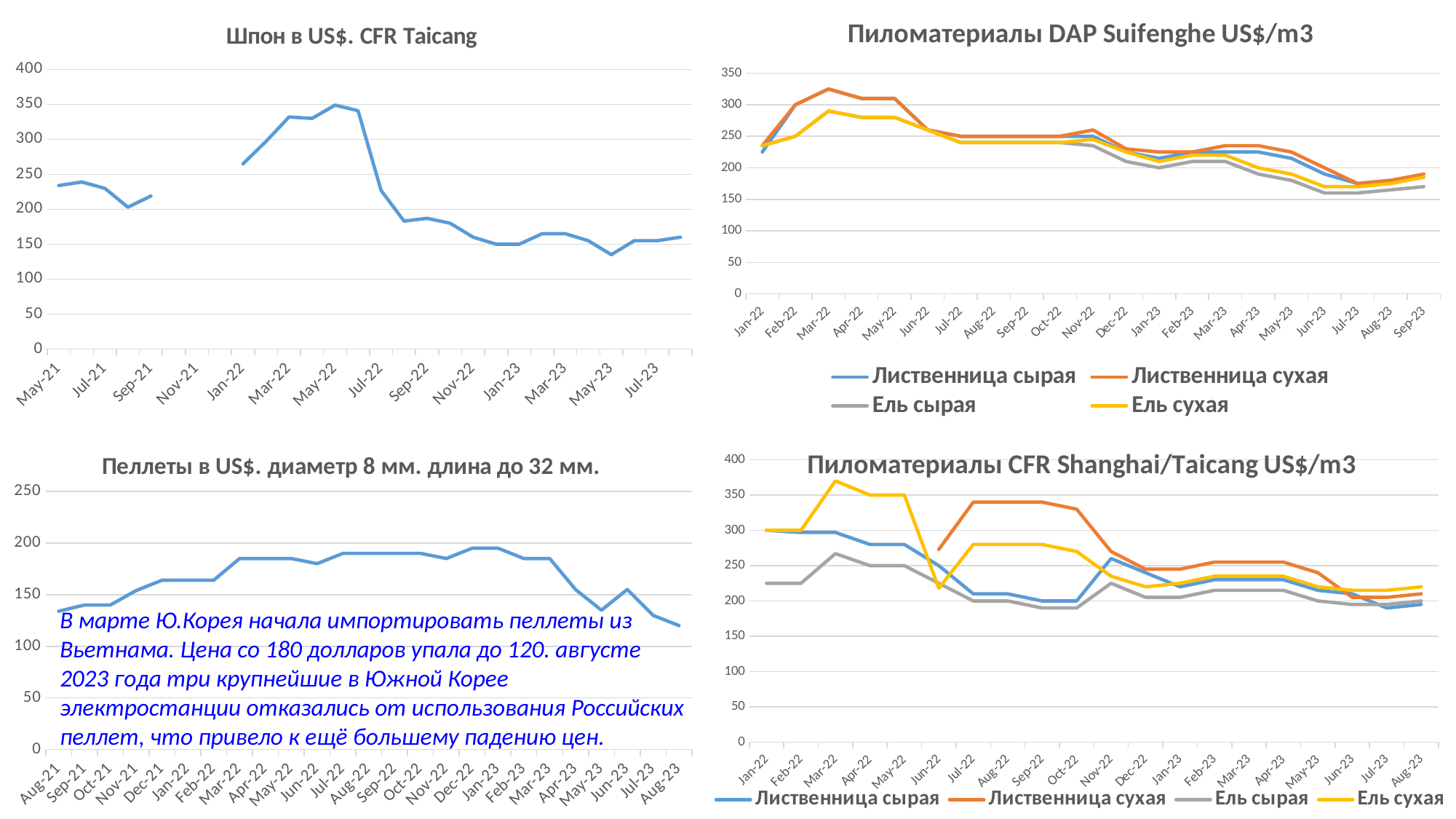

### Chart:

| Category | Шпон в US$. CFR Taicang |
|---|---|
| 44317 | 234.0 |
| 44348 | 239.0 |
| 44378 | 230.0 |
| 44409 | 203.0 |
| 44440 | 219.0 |
| 44470 | None |
| 44501 | 245.0 |
| 44531 | None |
| 44562 | 265.0 |
| 44593 | 297.0 |
| 44621 | 332.0 |
| 44652 | 330.0 |
| 44682 | 349.0 |
| 44713 | 341.0 |
| 44743 | 227.0 |
| 44774 | 183.0 |
| 44805 | 187.0 |
| 44835 | 180.0 |
| 44866 | 160.0 |
| 44896 | 150.0 |
| 44927 | 150.0 |
| 44958 | 165.0 |
| 44986 | 165.0 |
| 45017 | 155.0 |
| 45047 | 135.0 |
| 45078 | 155.0 |
| 45108 | 155.0 |
| 45139 | 160.0 |

### Chart: Пиломатериалы DAP Suifenghe US$/m3

| Category | Лиственница сырая | Лиственница сухая | Ель сырая | Ель сухая |
|---|---|---|---|---|
| 44562 | 225.0 | 235.0 | 235.0 | 235.0 |
| 44593 | 300.0 | 300.0 | 250.0 | 250.0 |
| 44621 | 325.0 | 325.0 | 290.0 | 290.0 |
| 44652 | 310.0 | 310.0 | 280.0 | 280.0 |
| 44682 | 310.0 | 310.0 | 280.0 | 280.0 |
| 44713 | 260.0 | 260.0 | 260.0 | 260.0 |
| 44743 | 250.0 | 250.0 | 240.0 | 240.0 |
| 44774 | 250.0 | 250.0 | 240.0 | 240.0 |
| 44805 | 250.0 | 250.0 | 240.0 | 240.0 |
| 44835 | 250.0 | 250.0 | 240.0 | 240.0 |
| 44866 | 250.0 | 260.0 | 235.0 | 245.0 |
| 44896 | 225.0 | 230.0 | 210.0 | 225.0 |
| 44927 | 215.0 | 225.0 | 200.0 | 210.0 |
| 44958 | 225.0 | 225.0 | 210.0 | 220.0 |
| 44986 | 225.0 | 235.0 | 210.0 | 220.0 |
| 45017 | 225.0 | 235.0 | 190.0 | 200.0 |
| 45047 | 215.0 | 225.0 | 180.0 | 190.0 |
| 45078 | 190.0 | 200.0 | 160.0 | 170.0 |
| 45108 | 175.0 | 175.0 | 160.0 | 170.0 |
| 45139 | 180.0 | 180.0 | 165.0 | 175.0 |
| 45170 | 185.0 | 190.0 | 170.0 | 185.0 |

### Chart: Пиломатериалы CFR Shanghai/Taicang US$/m3

| Category | Лиственница сырая | Лиственница сухая | Ель сырая | Ель сухая |
|---|---|---|---|---|
| 44562 | 300.0 | None | 225.0 | 300.0 |
| 44593 | 297.0 | None | 225.0 | 300.0 |
| 44621 | 297.0 | None | 267.0 | 370.0 |
| 44652 | 280.0 | None | 250.0 | 350.0 |
| 44682 | 280.0 | None | 250.0 | 350.0 |
| 44713 | 250.0 | 273.0 | 225.0 | 218.0 |
| 44743 | 210.0 | 340.0 | 200.0 | 280.0 |
| 44774 | 210.0 | 340.0 | 200.0 | 280.0 |
| 44805 | 200.0 | 340.0 | 190.0 | 280.0 |
| 44835 | 200.0 | 330.0 | 190.0 | 270.0 |
| 44866 | 260.0 | 270.0 | 225.0 | 235.0 |
| 44896 | 240.0 | 245.0 | 205.0 | 220.0 |
| 44927 | 220.0 | 245.0 | 205.0 | 225.0 |
| 44958 | 230.0 | 255.0 | 215.0 | 235.0 |
| 44986 | 230.0 | 255.0 | 215.0 | 235.0 |
| 45017 | 230.0 | 255.0 | 215.0 | 235.0 |
| 45047 | 215.0 | 240.0 | 200.0 | 220.0 |
| 45078 | 210.0 | 205.0 | 195.0 | 215.0 |
| 45108 | 190.0 | 205.0 | 195.0 | 215.0 |
| 45139 | 195.0 | 210.0 | 200.0 | 220.0 |

### Chart:

| Category | Пеллеты в US$. диаметр 8 мм. длина до 32 мм. |
|---|---|
| 44409 | 134.0 |
| 44440 | 140.0 |
| 44470 | 140.0 |
| 44501 | 154.0 |
| 44531 | 164.0 |
| 44562 | 164.0 |
| 44593 | 164.0 |
| 44621 | 185.0 |
| 44652 | 185.0 |
| 44682 | 185.0 |
| 44713 | 180.0 |
| 44743 | 190.0 |
| 44774 | 190.0 |
| 44805 | 190.0 |
| 44835 | 190.0 |
| 44866 | 185.0 |
| 44896 | 195.0 |
| 44927 | 195.0 |
| 44958 | 185.0 |
| 44986 | 185.0 |
| 45017 | 155.0 |
| 45047 | 135.0 |
| 45078 | 155.0 |
| 45108 | 130.0 |
| 45139 | 120.0 |
В марте Ю.Корея начала импортировать пеллеты из Вьетнама. Цена со 180 долларов упала до 120. августе 2023 года три крупнейшие в Южной Корее электростанции отказались от использования Российских пеллет, что привело к ещё большему падению цен.